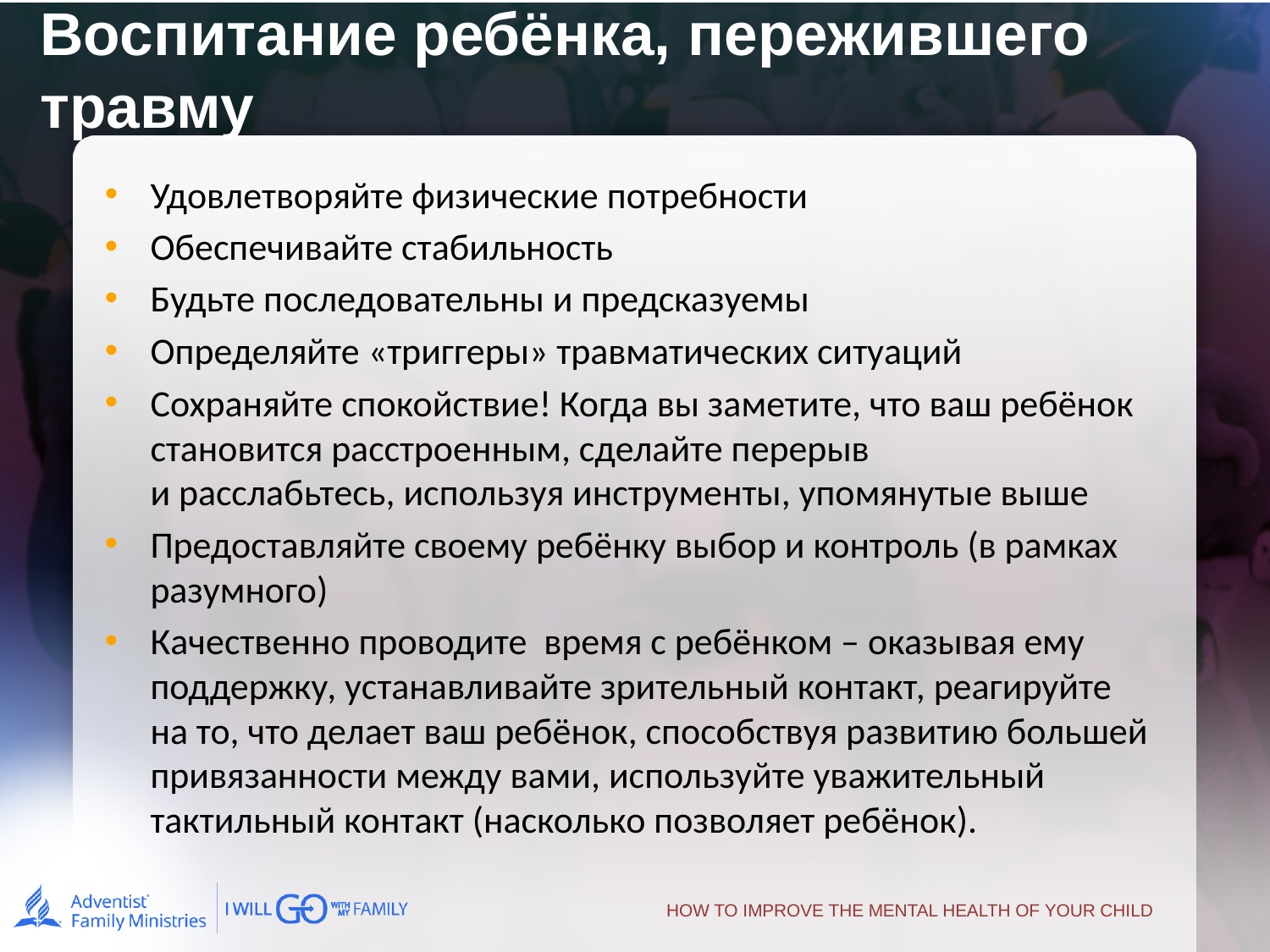

# Воспитание ребёнка, пережившего травму
Удовлетворяйте физические потребности
Обеспечивайте стабильность
Будьте последовательны и предсказуемы
Определяйте «триггеры» травматических ситуаций
Сохраняйте спокойствие! Когда вы заметите, что ваш ребёнок становится расстроенным, сделайте перерыв
и расслабьтесь, используя инструменты, упомянутые выше
Предоставляйте своему ребёнку выбор и контроль (в рамках разумного)
Качественно проводите  время с ребёнком – оказывая ему поддержку, устанавливайте зрительный контакт, реагируйте на то, что делает ваш ребёнок, способствуя развитию большей привязанности между вами, используйте уважительный тактильный контакт (насколько позволяет ребёнок).